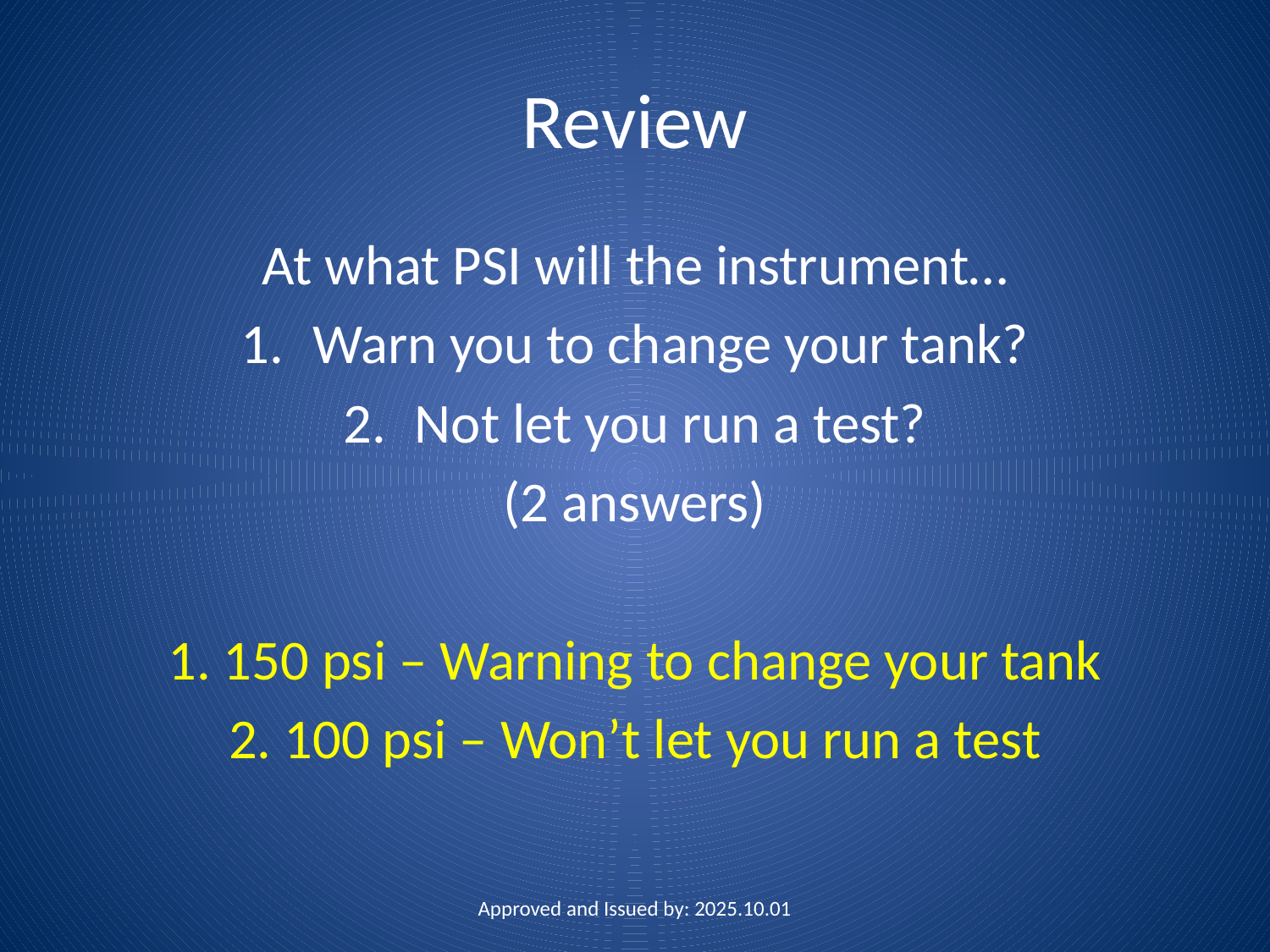

# Review
At what PSI will the instrument…
Warn you to change your tank?
Not let you run a test?
(2 answers)

1. 150 psi – Warning to change your tank
2. 100 psi – Won’t let you run a test
Approved and Issued by: 2025.10.01